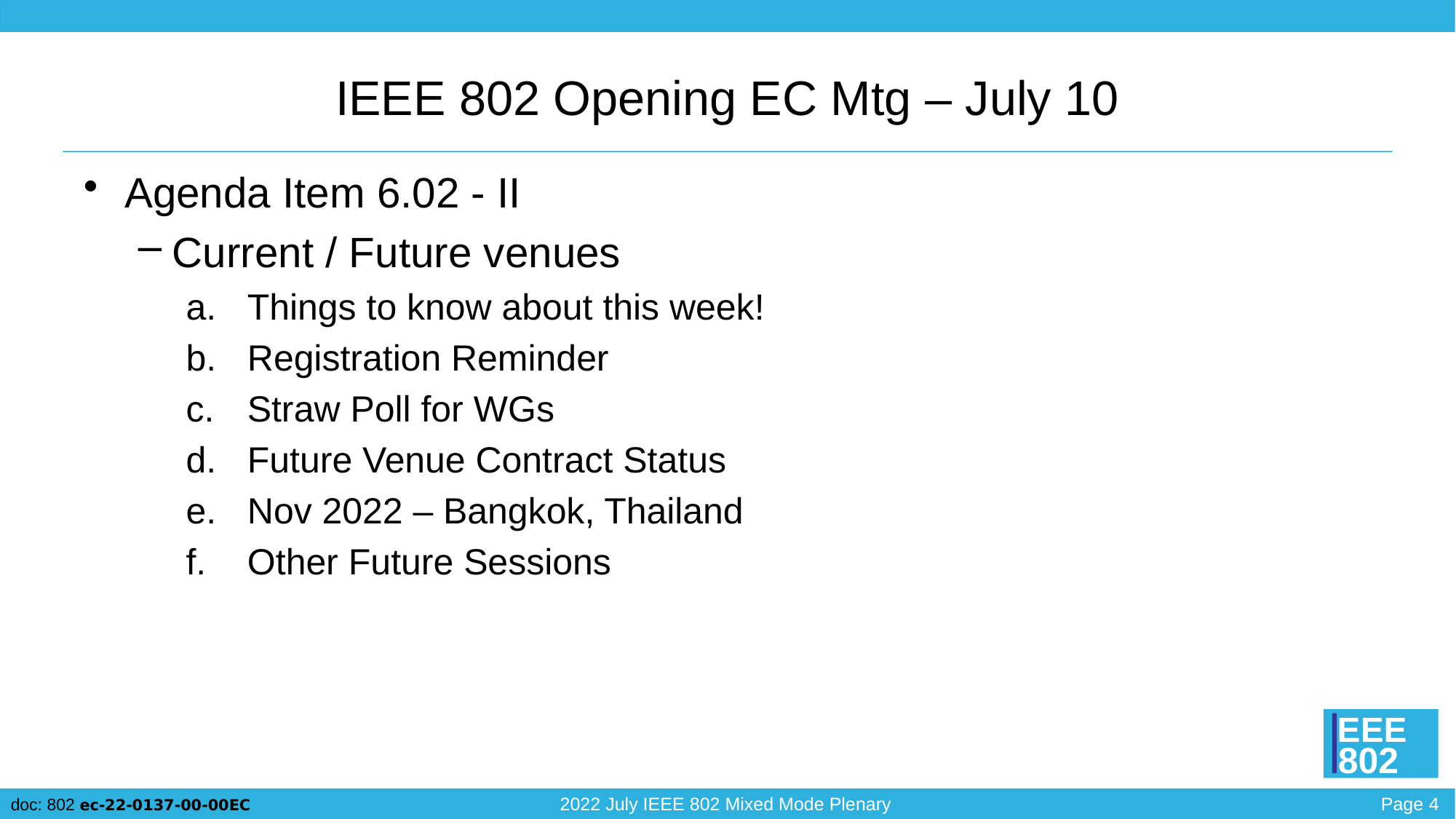

# IEEE 802 Opening EC Mtg – July 10
Agenda Item 6.02 - II
Current / Future venues
Things to know about this week!
Registration Reminder
Straw Poll for WGs
Future Venue Contract Status
Nov 2022 – Bangkok, Thailand
Other Future Sessions